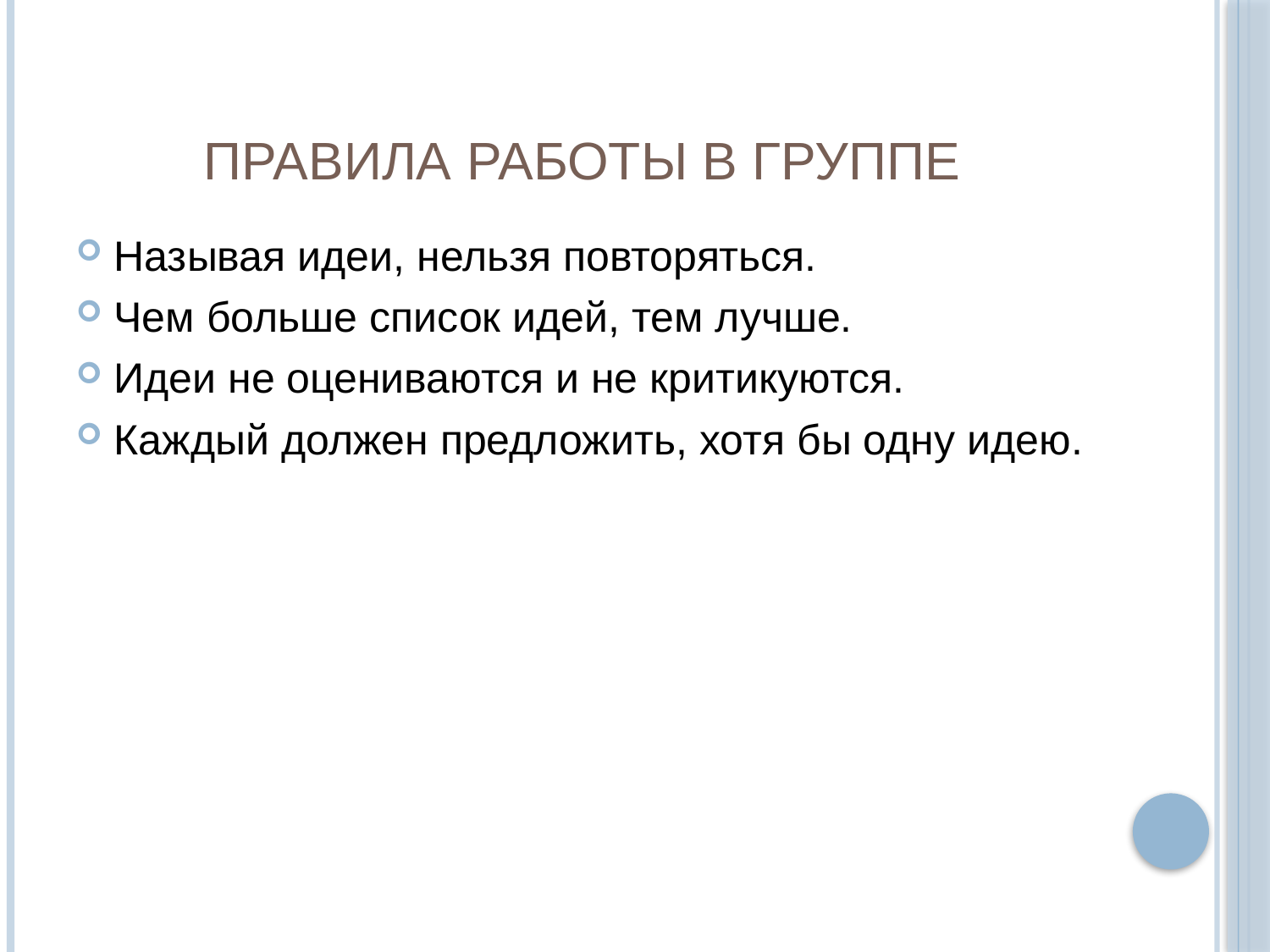

# Правила работы в группе
Называя идеи, нельзя повторяться.
Чем больше список идей, тем лучше.
Идеи не оцениваются и не критикуются.
Каждый должен предложить, хотя бы одну идею.